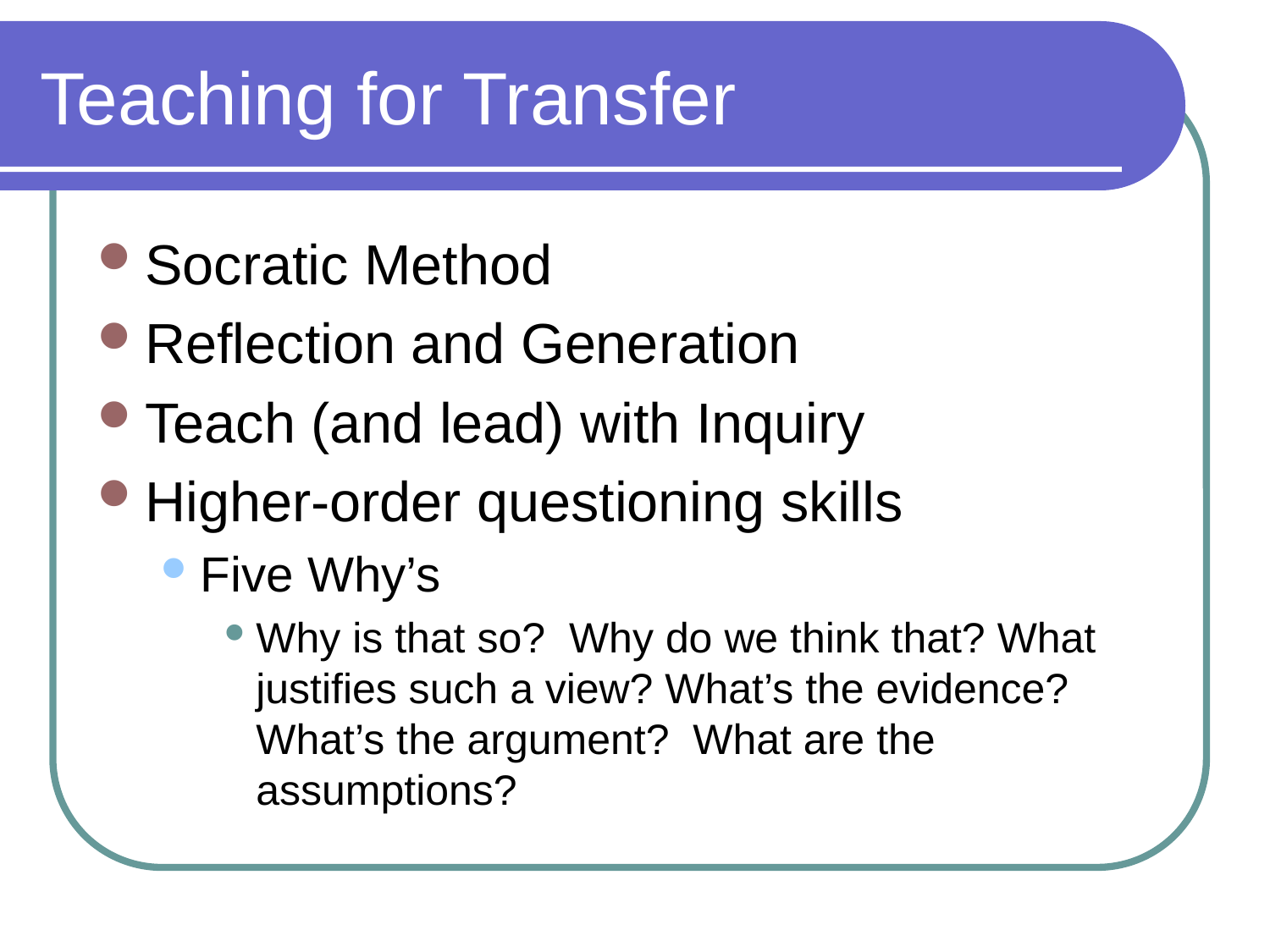

# Teaching for Transfer
Socratic Method
Reflection and Generation
Teach (and lead) with Inquiry
Higher-order questioning skills
Five Why’s
Why is that so?  Why do we think that? What justifies such a view? What’s the evidence? What’s the argument?  What are the assumptions?